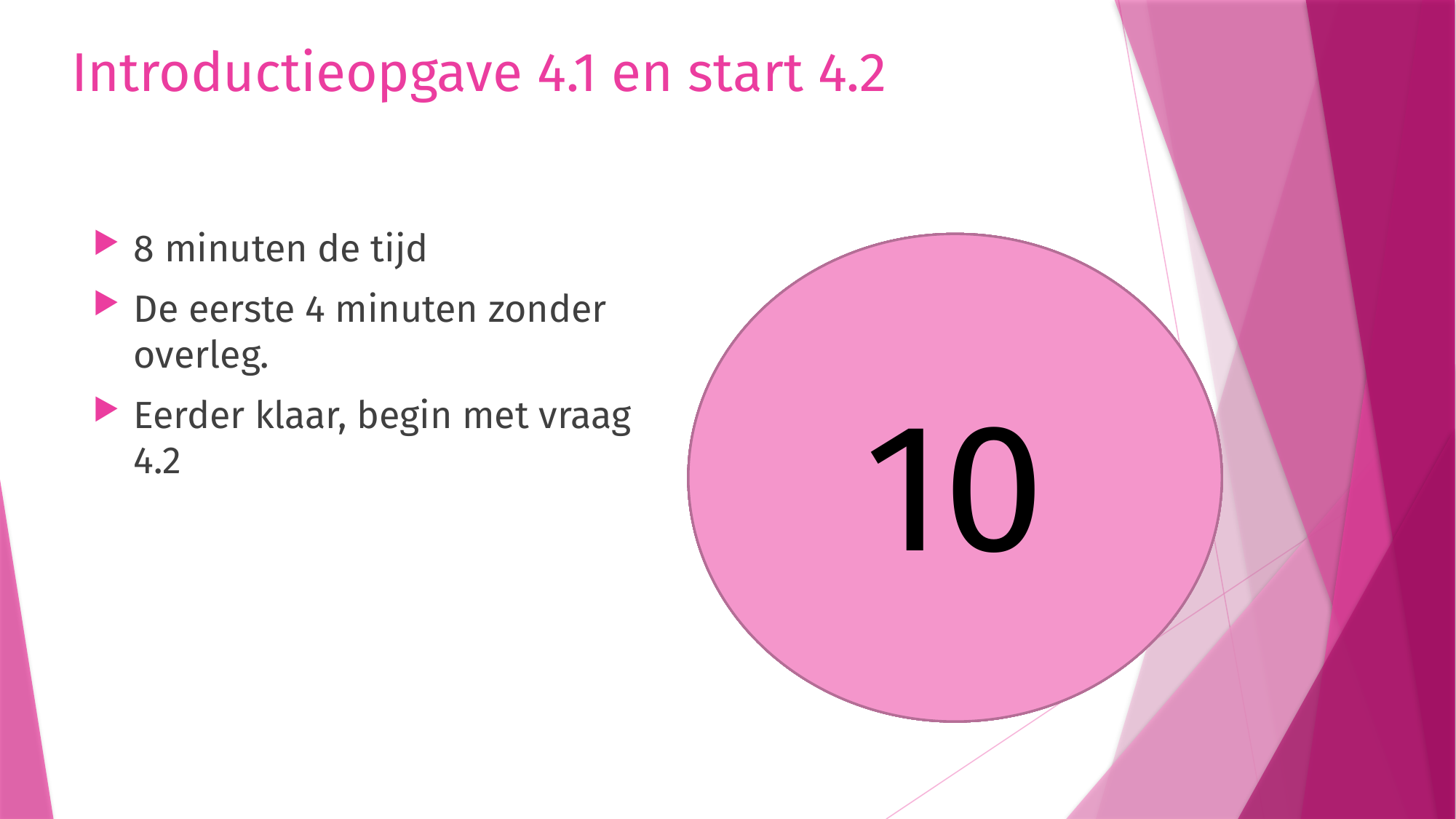

# Introductieopgave 4.1 en start 4.2
8 minuten de tijd
De eerste 4 minuten zonder overleg.
Eerder klaar, begin met vraag 4.2
10
8
9
5
6
7
4
3
1
2